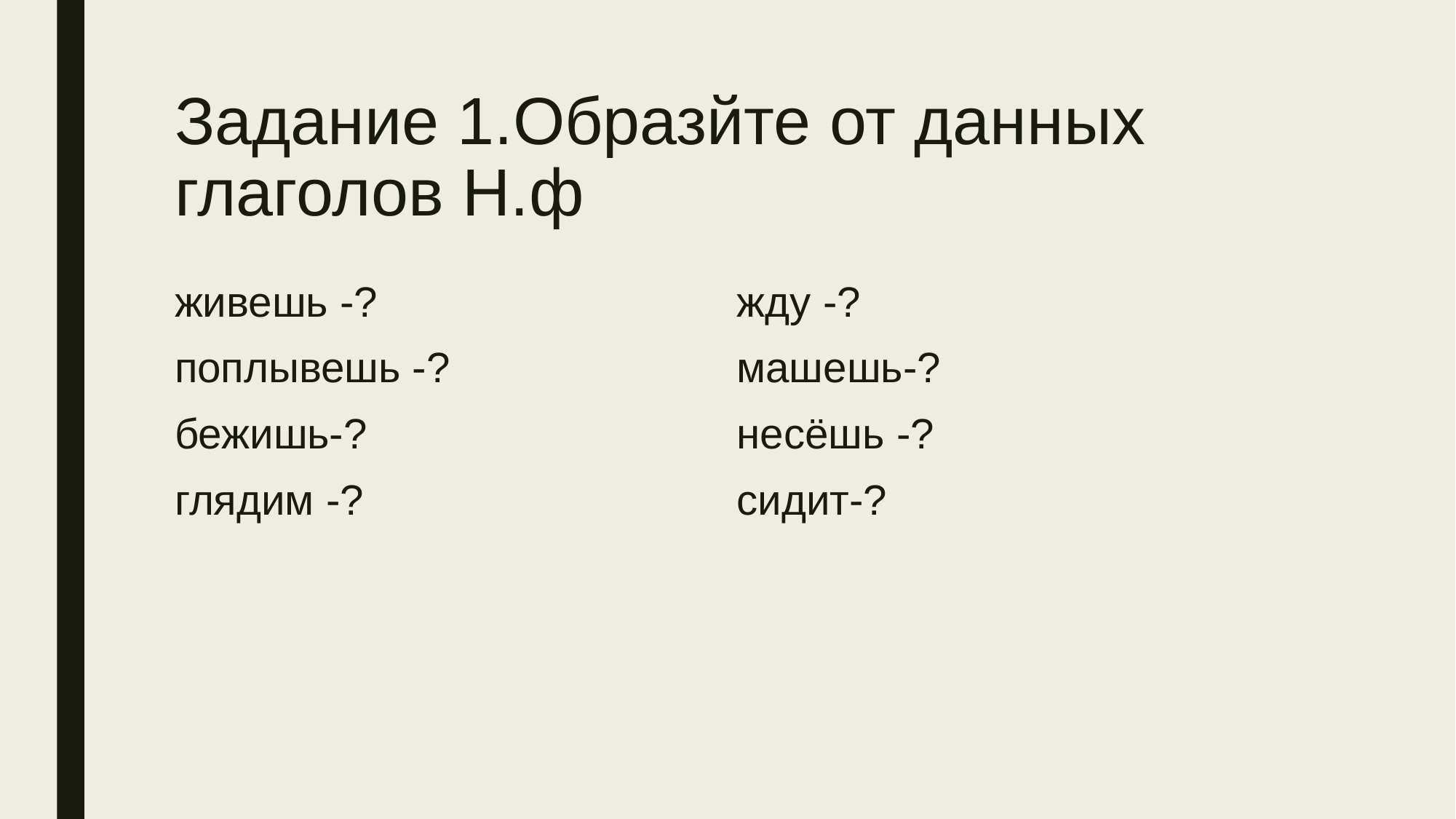

# Задание 1.Образйте от данных глаголов Н.ф
живешь -?
поплывешь -?
бежишь-?
глядим -?

жду -?
машешь-?
несёшь -?
сидит-?